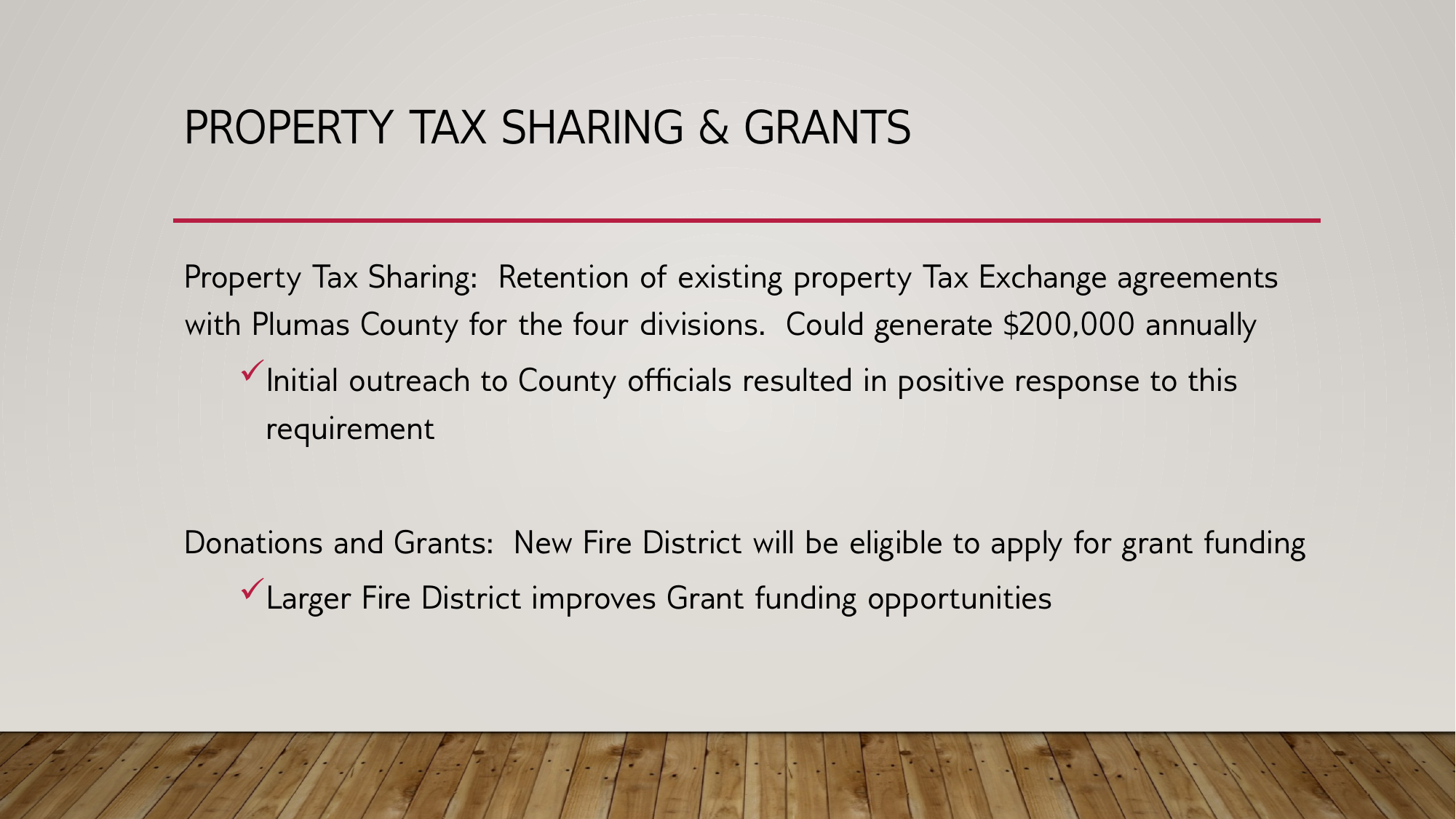

# Property tax sharing & Grants
Property Tax Sharing:  Retention of existing property Tax Exchange agreements with Plumas County for the four divisions.  Could generate $200,000 annually
Initial outreach to County officials resulted in positive response to this requirement

Donations and Grants:  New Fire District will be eligible to apply for grant funding
Larger Fire District improves Grant funding opportunities